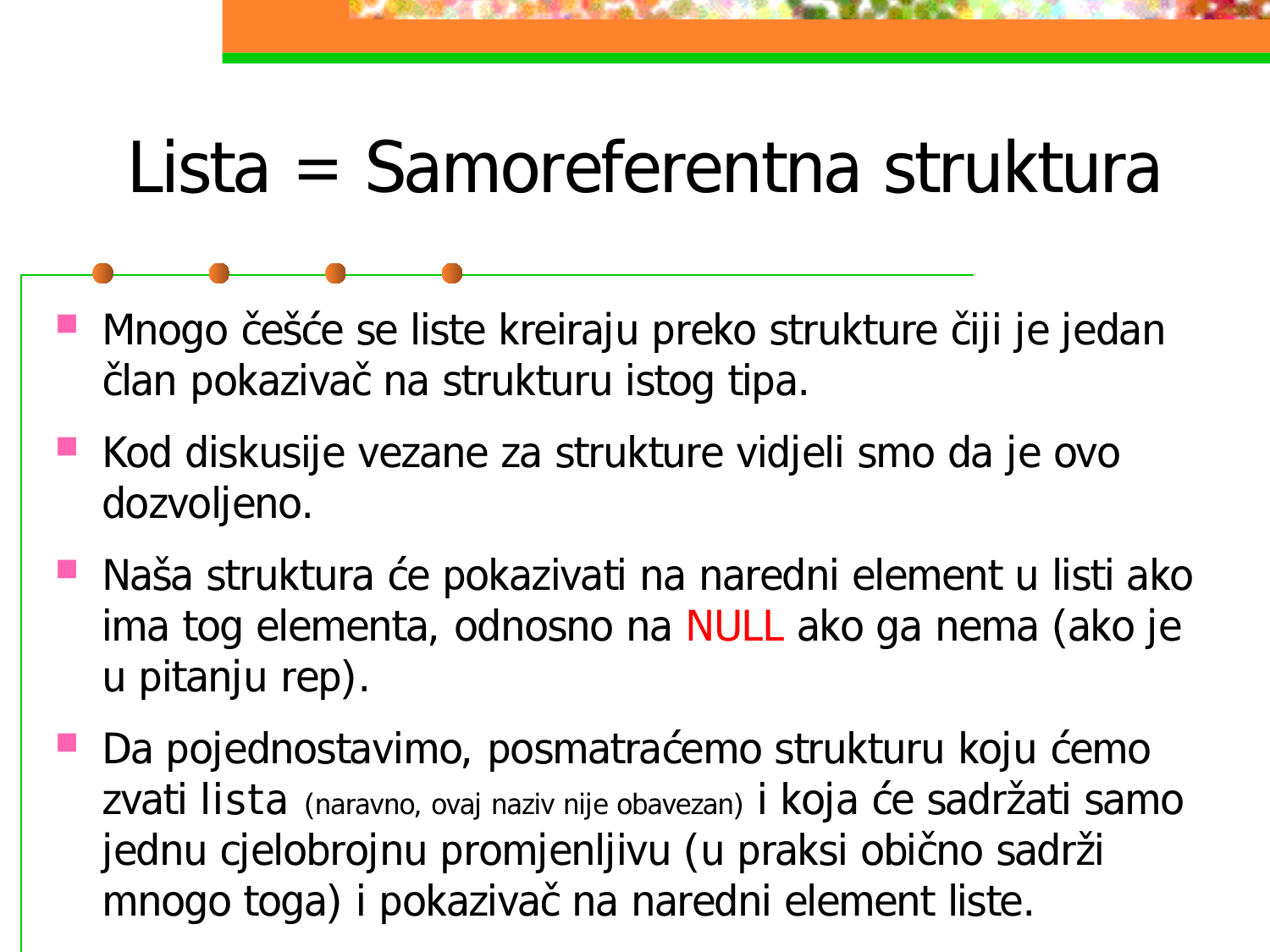

# Lista = Samoreferentna struktura
Mnogo češće se liste kreiraju preko strukture čiji je jedan član pokazivač na strukturu istog tipa.
Kod diskusije vezane za strukture vidjeli smo da je ovo dozvoljeno.
Naša struktura će pokazivati na naredni element u listi ako ima tog elementa, odnosno na NULL ako ga nema (ako je u pitanju rep).
Da pojednostavimo, posmatraćemo strukturu koju ćemo zvati lista (naravno, ovaj naziv nije obavezan) i koja će sadržati samo jednu cjelobrojnu promjenljivu (u praksi obično sadrži mnogo toga) i pokazivač na naredni element liste.